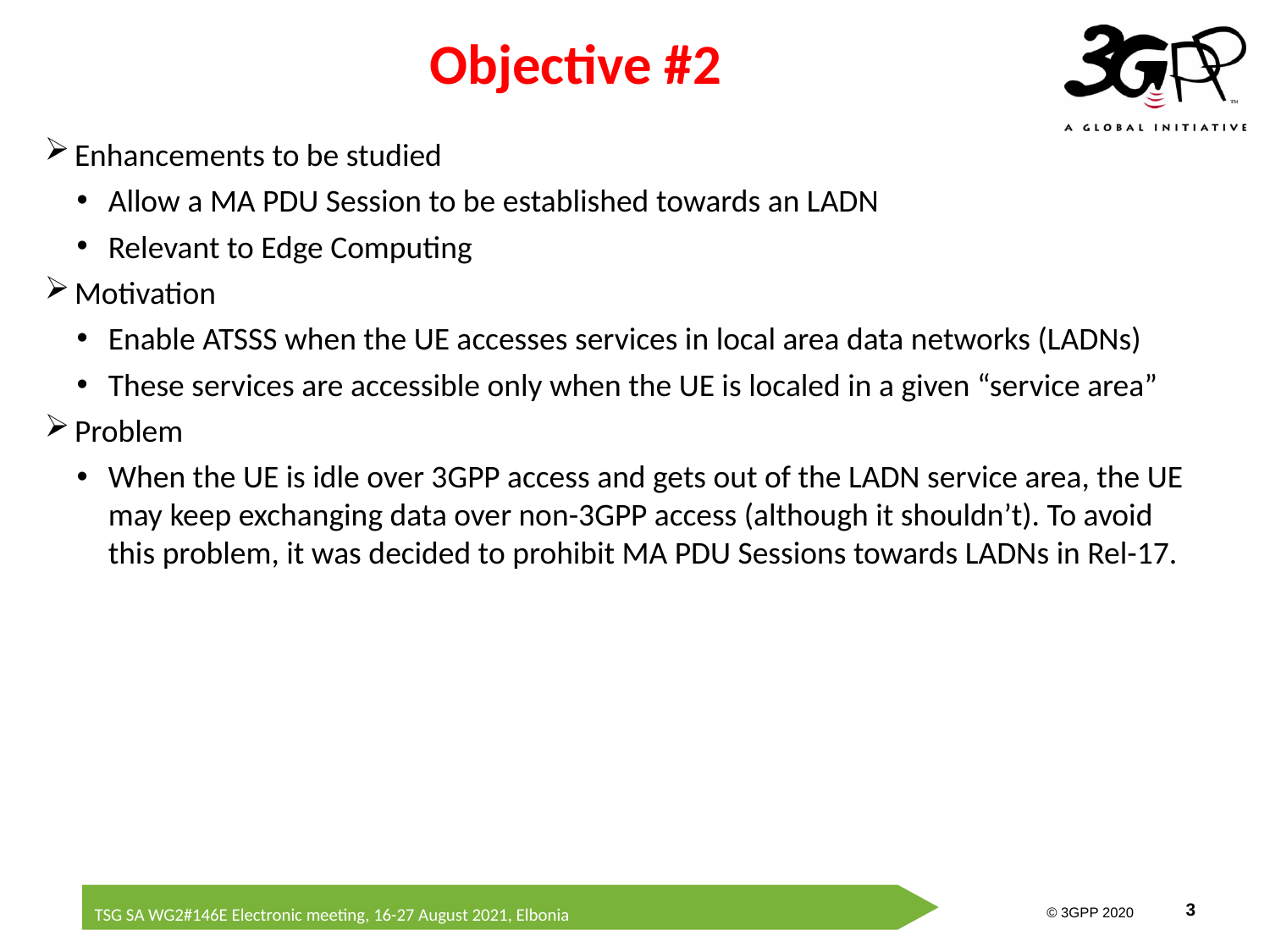

# Objective #2
Enhancements to be studied
Allow a MA PDU Session to be established towards an LADN
Relevant to Edge Computing
Motivation
Enable ATSSS when the UE accesses services in local area data networks (LADNs)
These services are accessible only when the UE is localed in a given “service area”
Problem
When the UE is idle over 3GPP access and gets out of the LADN service area, the UE may keep exchanging data over non-3GPP access (although it shouldn’t). To avoid this problem, it was decided to prohibit MA PDU Sessions towards LADNs in Rel-17.